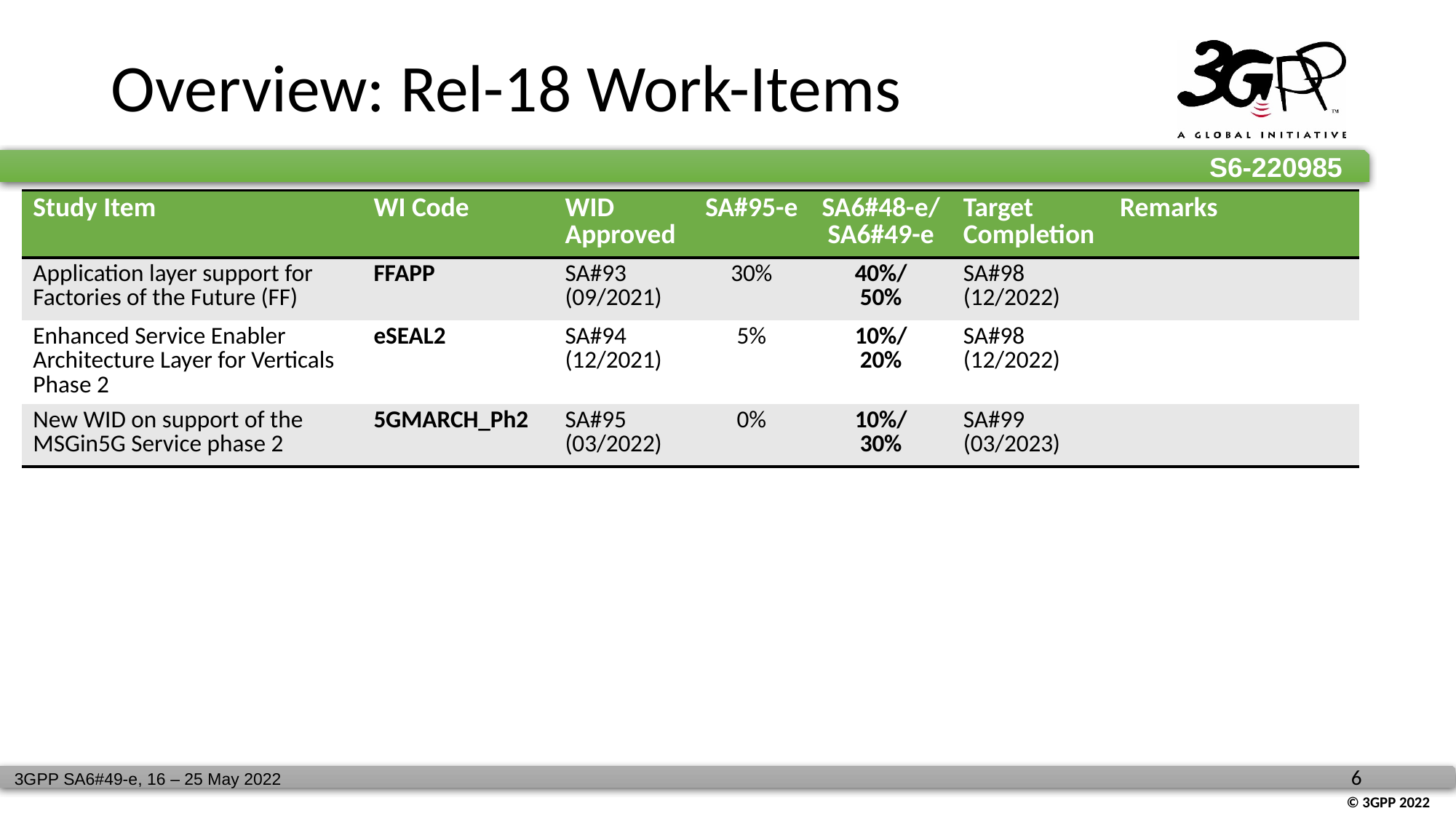

# Overview: Rel-18 Work-Items
| Study Item | WI Code | WID Approved | SA#95-e | SA6#48-e/ SA6#49-e | Target Completion | Remarks |
| --- | --- | --- | --- | --- | --- | --- |
| Application layer support for Factories of the Future (FF) | FFAPP | SA#93 (09/2021) | 30% | 40%/ 50% | SA#98 (12/2022) |  |
| Enhanced Service Enabler Architecture Layer for Verticals Phase 2 | eSEAL2 | SA#94 (12/2021) | 5% | 10%/ 20% | SA#98 (12/2022) |  |
| New WID on support of the MSGin5G Service phase 2 | 5GMARCH\_Ph2 | SA#95 (03/2022) | 0% | 10%/ 30% | SA#99 (03/2023) |  |